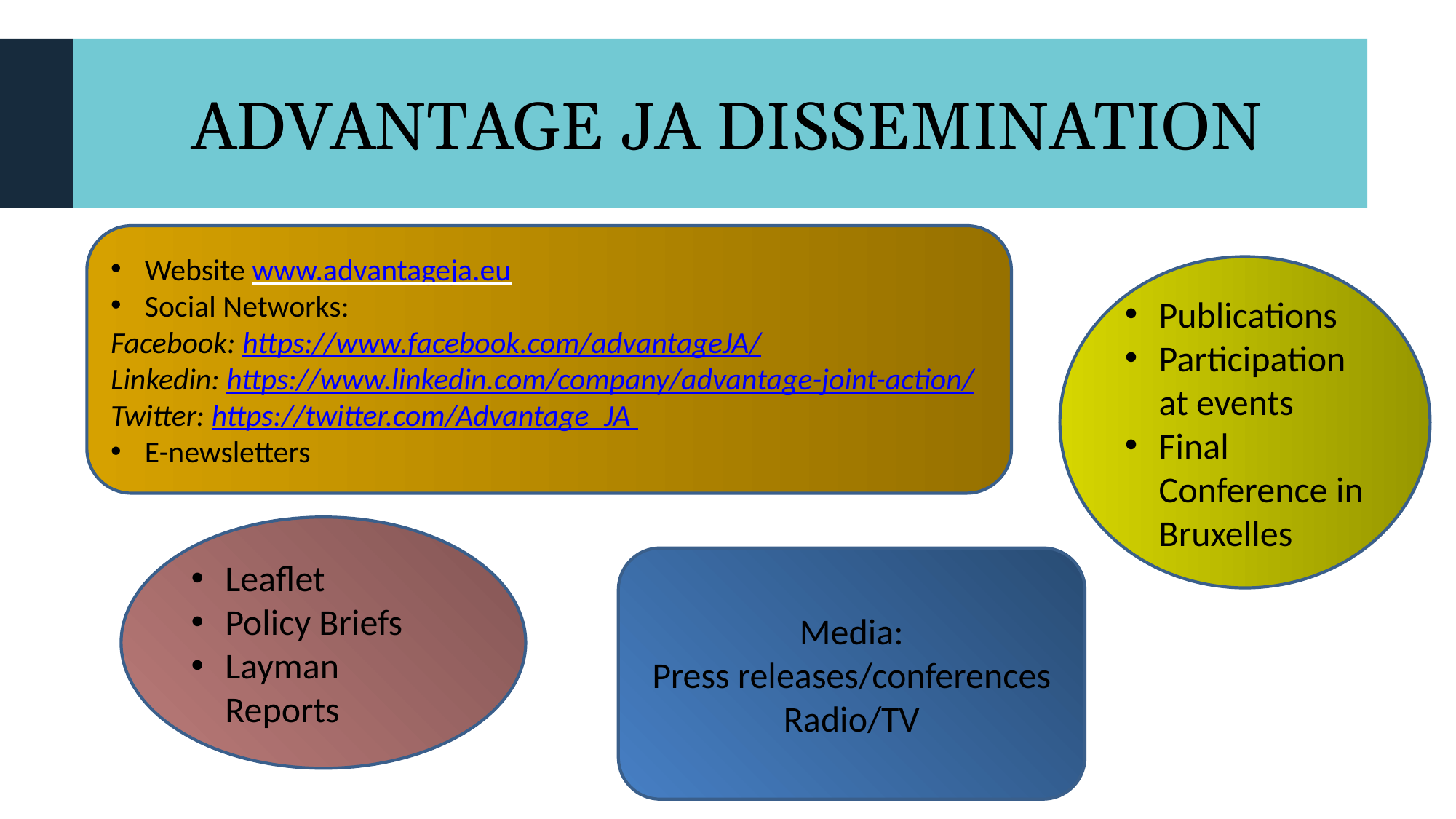

ADVANTAGE JA DISSEMINATION
Website www.advantageja.eu
Social Networks:
Facebook: https://www.facebook.com/advantageJA/
Linkedin: https://www.linkedin.com/company/advantage-joint-action/
Twitter: https://twitter.com/Advantage_JA
E-newsletters
Publications
Participation at events
Final Conference in Bruxelles
Leaflet
Policy Briefs
Layman Reports
Media:
Press releases/conferences
Radio/TV